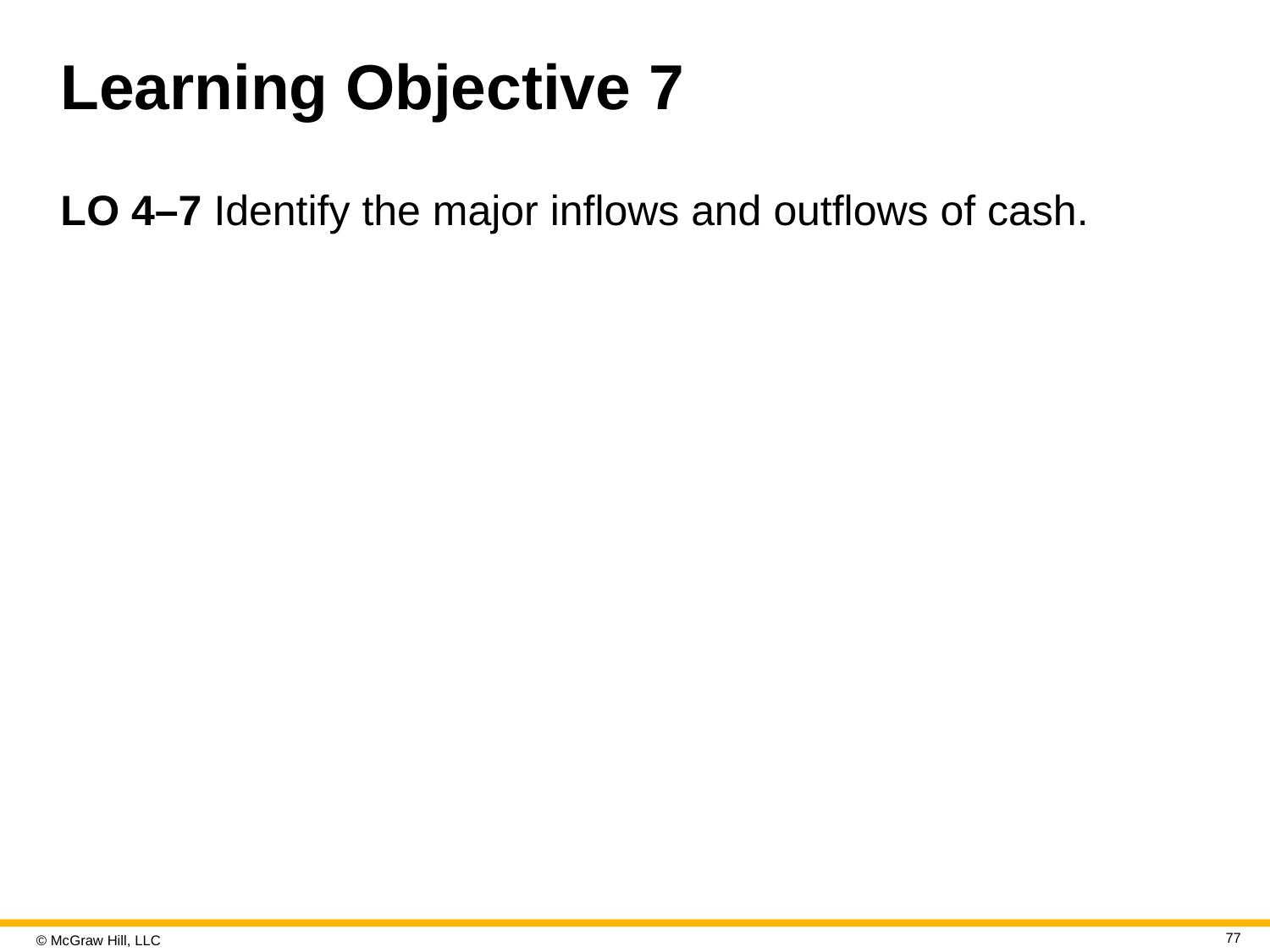

# Learning Objective 7
L O 4–7 Identify the major inflows and outflows of cash.
77